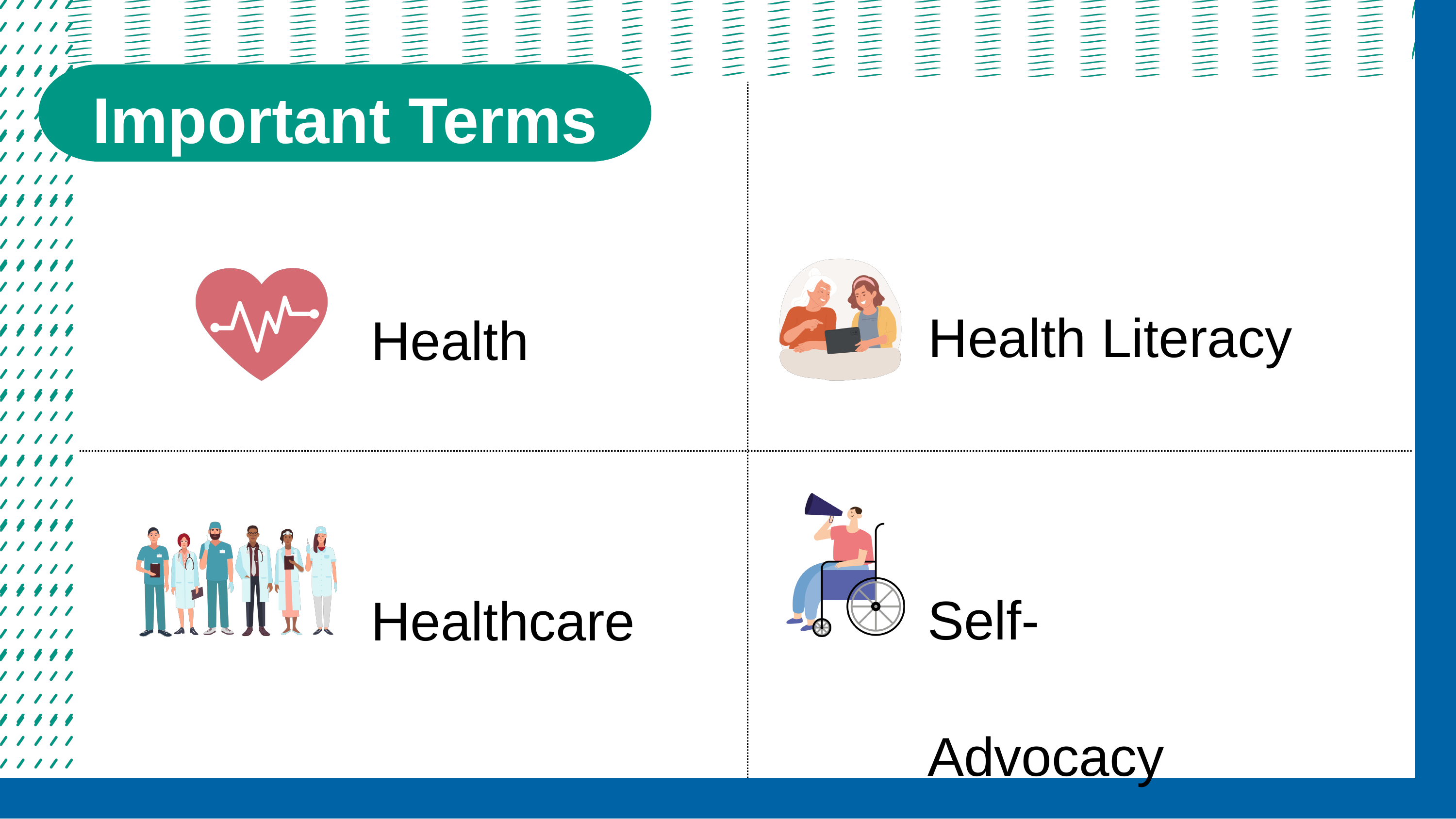

Important Terms

Health Literacy
Health

Self-Advocacy
Healthcare